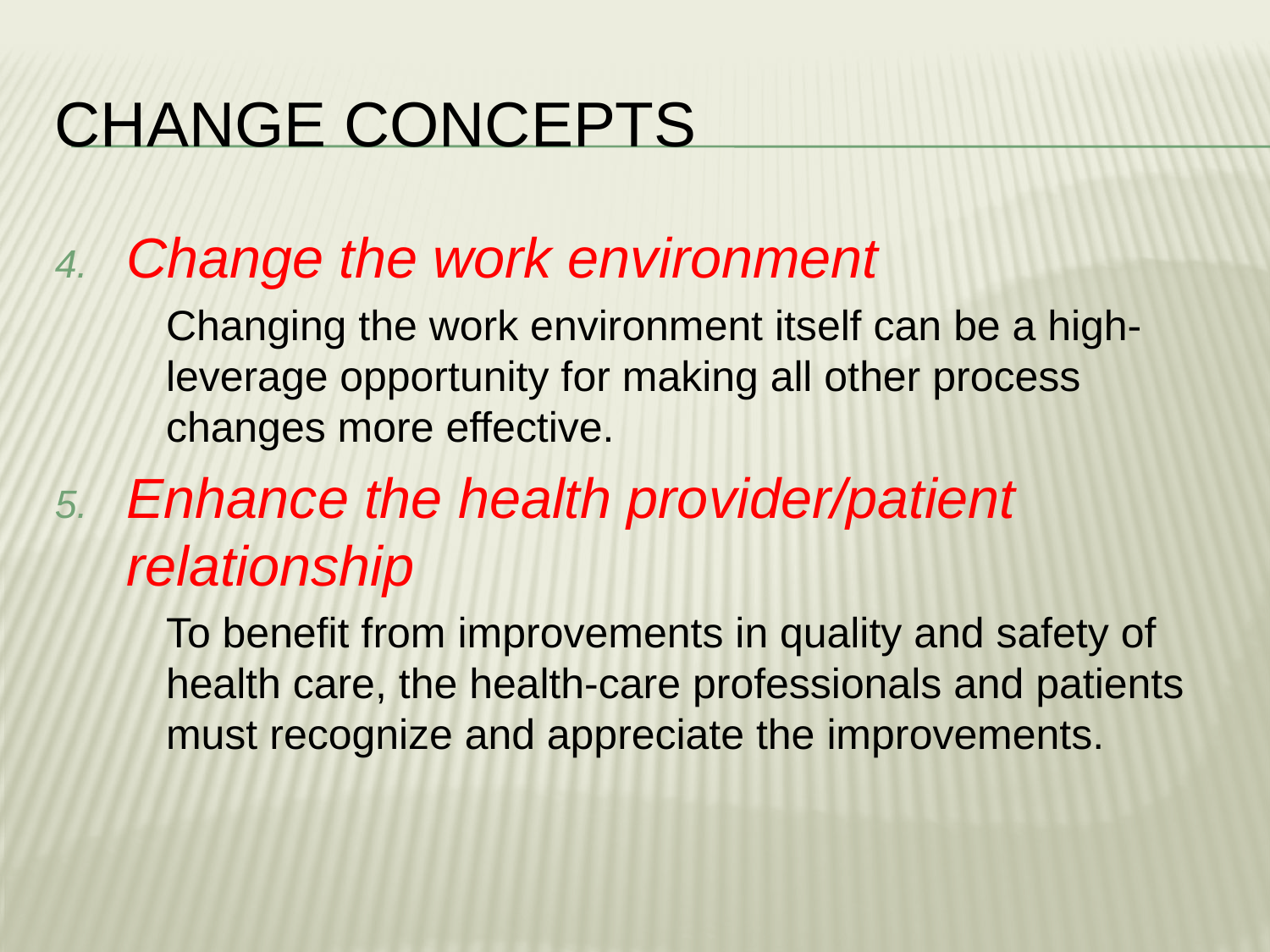

# Change concepts
Change the work environment
Changing the work environment itself can be a high-leverage opportunity for making all other process changes more effective.
Enhance the health provider/patient relationship
To benefit from improvements in quality and safety of health care, the health-care professionals and patients must recognize and appreciate the improvements.